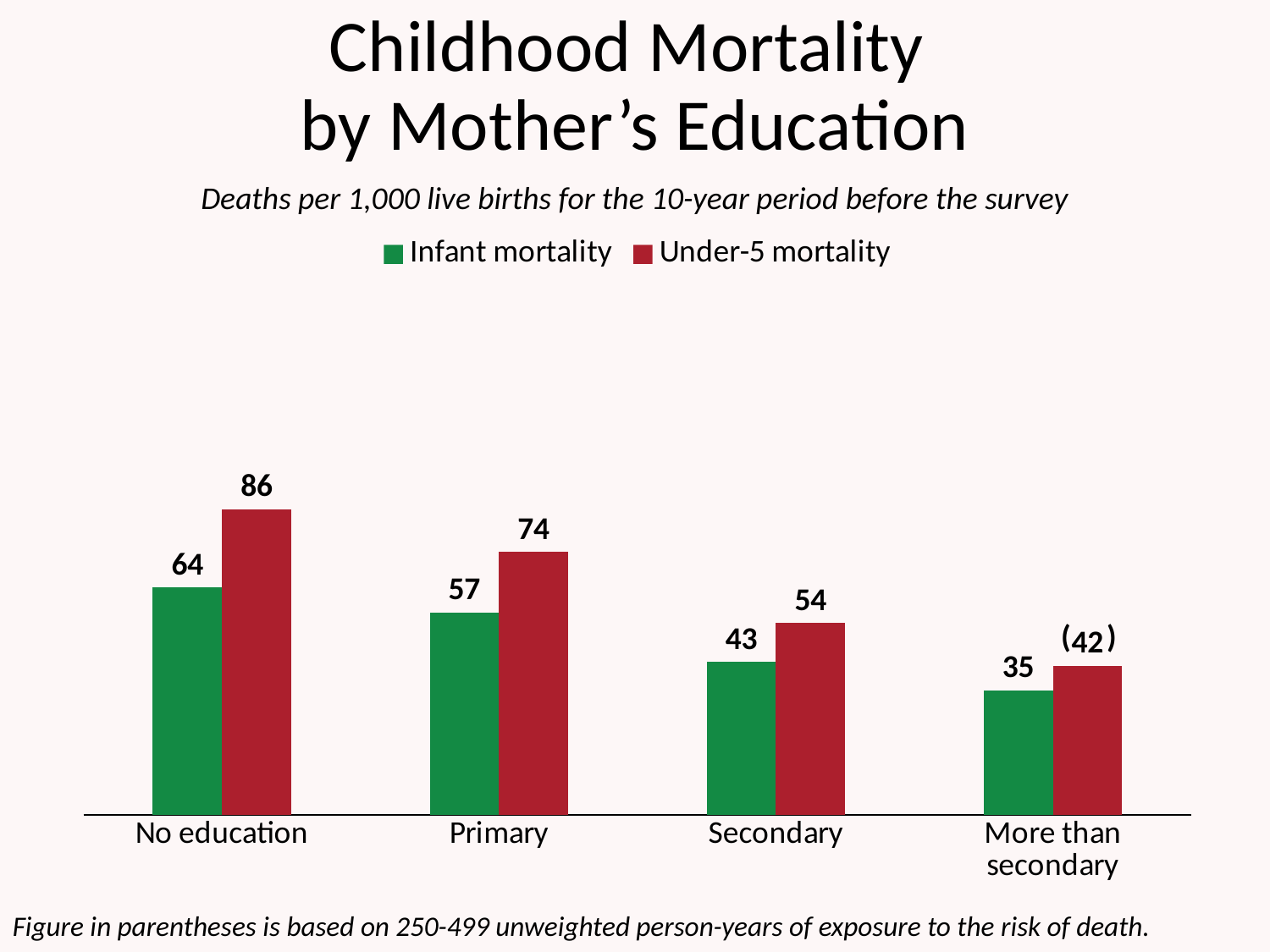

# Childhood Mortality by Mother’s Education
Deaths per 1,000 live births for the 10-year period before the survey

### Chart

| Category | Infant mortality | Under-5 mortality |
|---|---|---|
| No education | 64.0 | 86.0 |
| Primary | 57.0 | 74.0 |
| Secondary | 43.0 | 54.0 |
| More than secondary | 35.0 | 42.0 |
(     )
Figure in parentheses is based on 250-499 unweighted person-years of exposure to the risk of death.